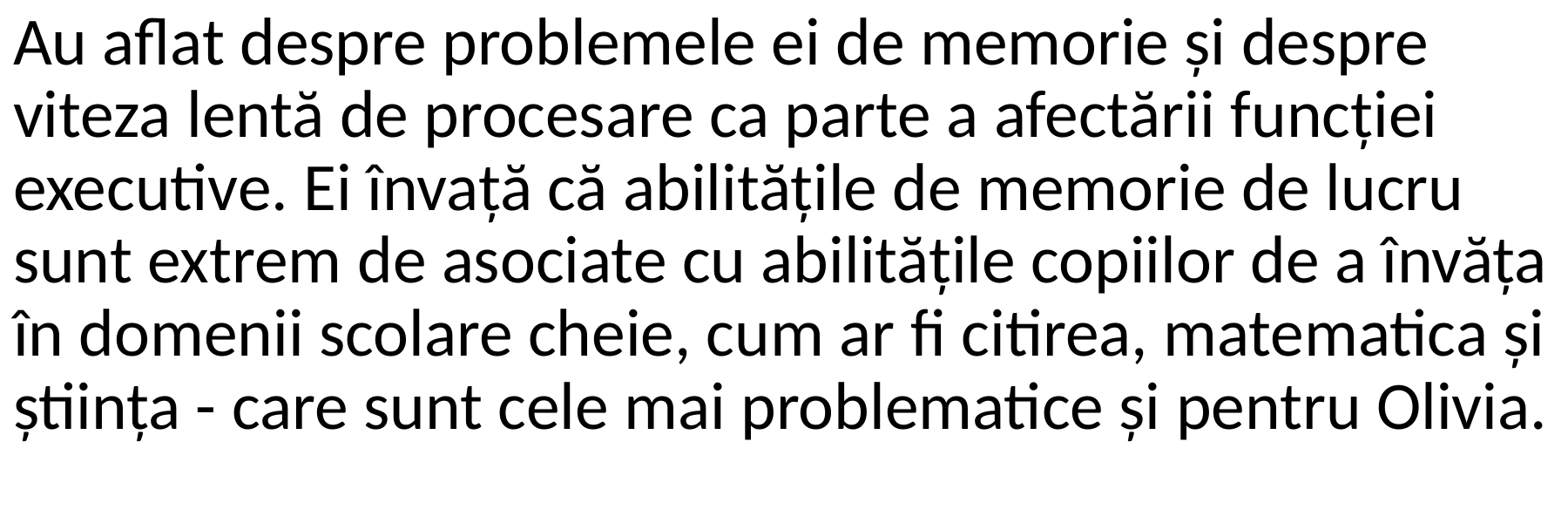

Au aflat despre problemele ei de memorie și despre viteza lentă de procesare ca parte a afectării funcției executive. Ei învață că abilitățile de memorie de lucru sunt extrem de asociate cu abilitățile copiilor de a învăța în domenii scolare cheie, cum ar fi citirea, matematica și știința - care sunt cele mai problematice și pentru Olivia.